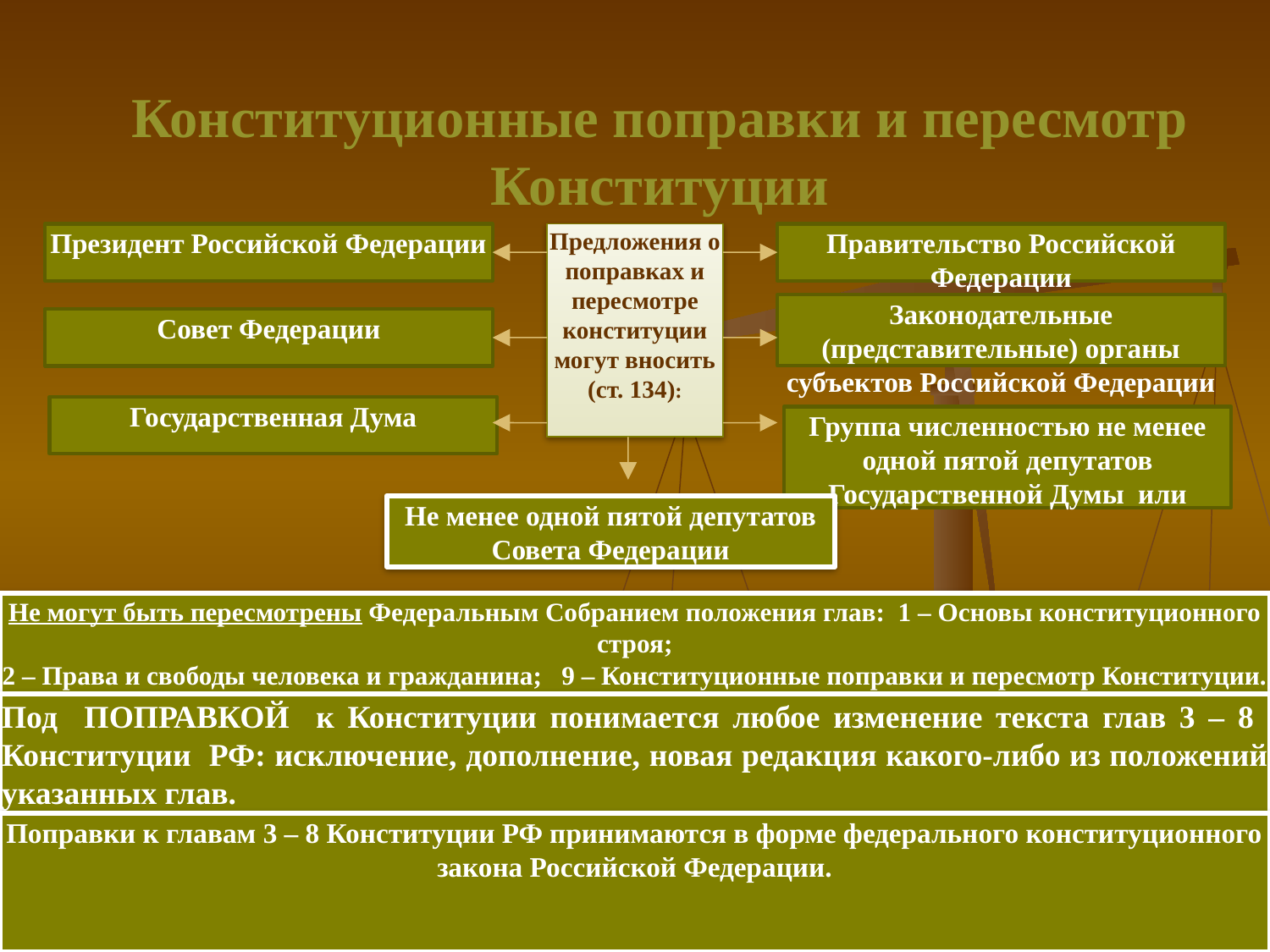

Конституционные поправки и пересмотр Конституции

Президент Российской Федерации
Предложения о поправках и пересмотре конституции могут вносить (ст. 134):
Правительство Российской Федерации

Законодательные (представительные) органы субъектов Российской Федерации
Совет Федерации

Государственная Дума
Группа численностью не менее одной пятой депутатов Государственной Думы  или

Не менее одной пятой депутатов Совета Федерации
Не могут быть пересмотрены Федеральным Собранием положения глав:  1 – Основы конституционного строя;
2 – Права и свободы человека и гражданина;   9 – Конституционные поправки и пересмотр Конституции.

Под  ПОПРАВКОЙ  к Конституции понимается любое изменение текста глав 3 – 8  Конституции  РФ: исключение, дополнение, новая редакция какого-либо из положений указанных глав.
Поправки к главам 3 – 8 Конституции РФ принимаются в форме федерального конституционного закона Российской Федерации.